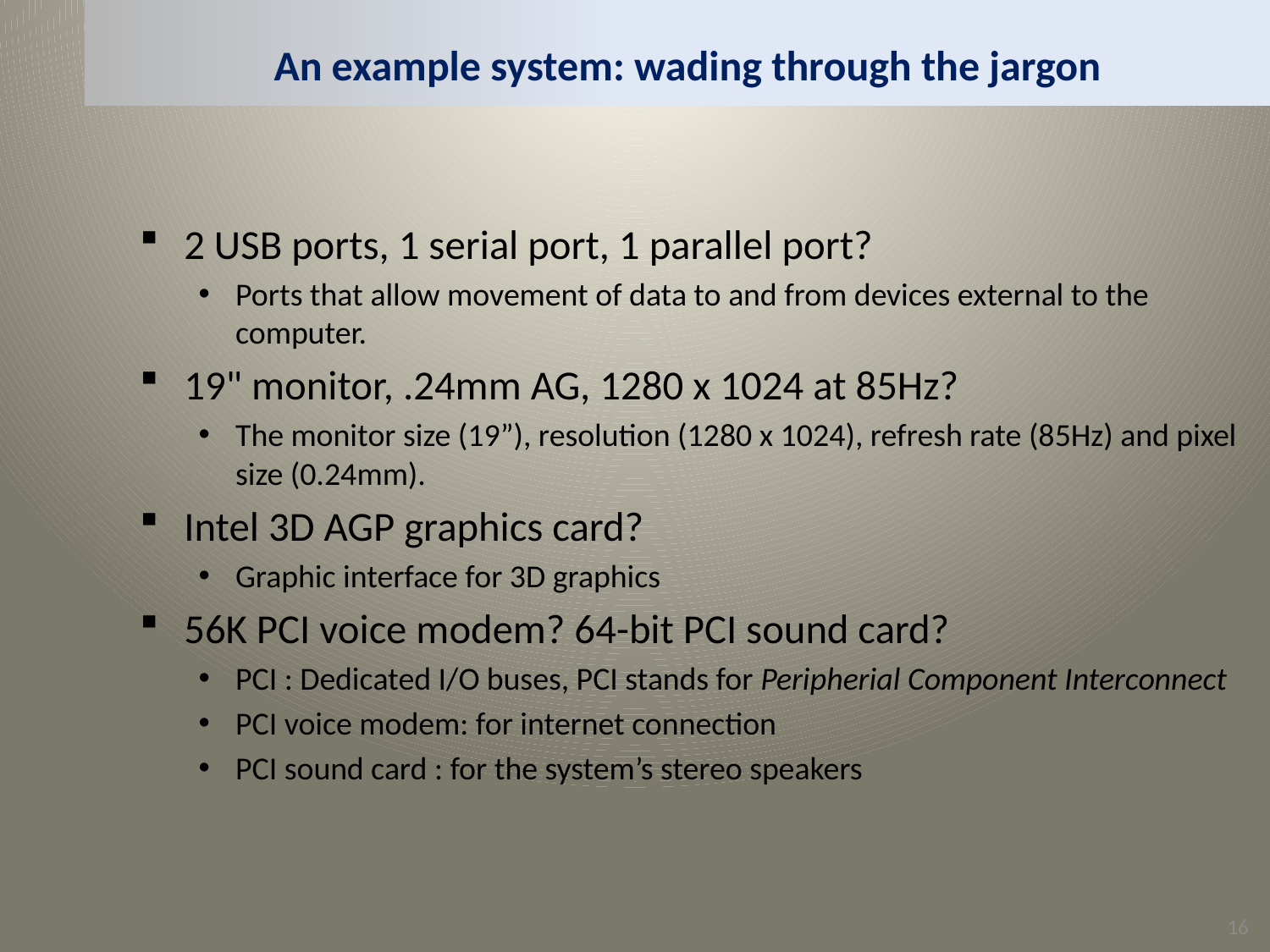

# An example system: wading through the jargon
2 USB ports, 1 serial port, 1 parallel port?
Ports that allow movement of data to and from devices external to the computer.
19" monitor, .24mm AG, 1280 x 1024 at 85Hz?
The monitor size (19”), resolution (1280 x 1024), refresh rate (85Hz) and pixel size (0.24mm).
Intel 3D AGP graphics card?
Graphic interface for 3D graphics
56K PCI voice modem? 64-bit PCI sound card?
PCI : Dedicated I/O buses, PCI stands for Peripherial Component Interconnect
PCI voice modem: for internet connection
PCI sound card : for the system’s stereo speakers